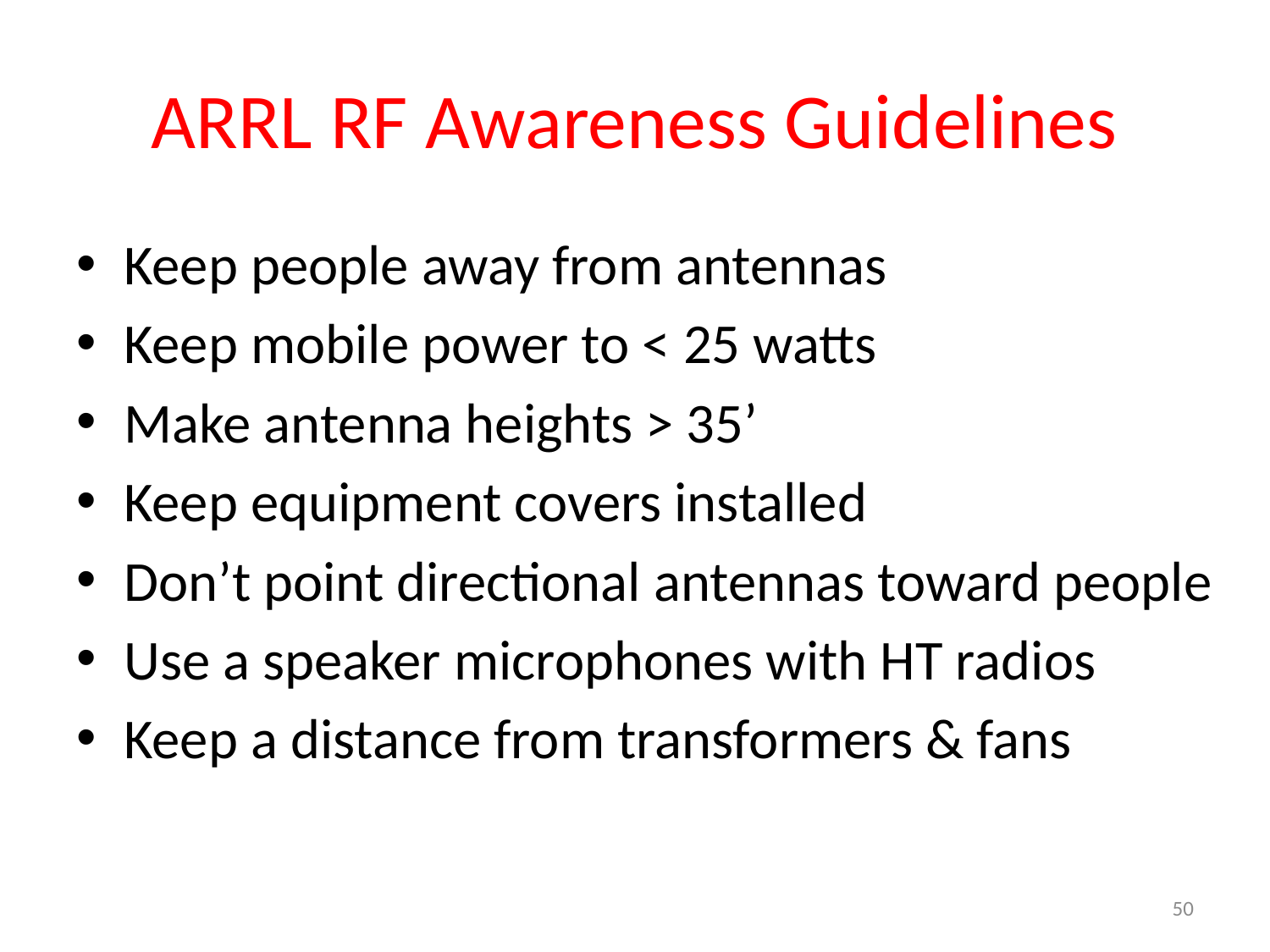

# ARRL RF Awareness Guidelines
Keep people away from antennas
Keep mobile power to < 25 watts
Make antenna heights > 35’
Keep equipment covers installed
Don’t point directional antennas toward people
Use a speaker microphones with HT radios
Keep a distance from transformers & fans
50